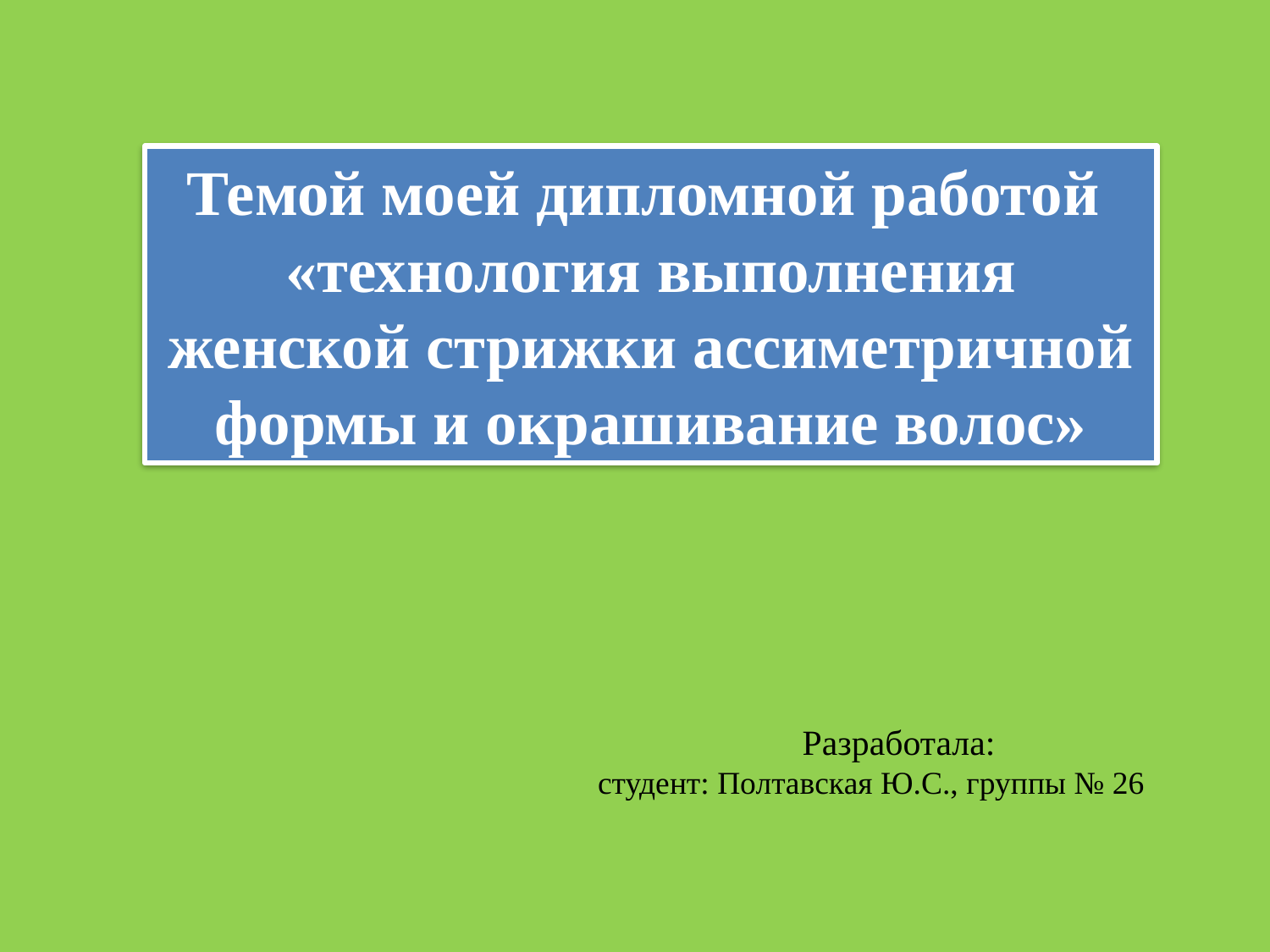

Темой моей дипломной работой  «технология выполнения женской стрижки ассиметричной формы и окрашивание волос»
Разработала:
студент: Полтавская Ю.С., группы № 26